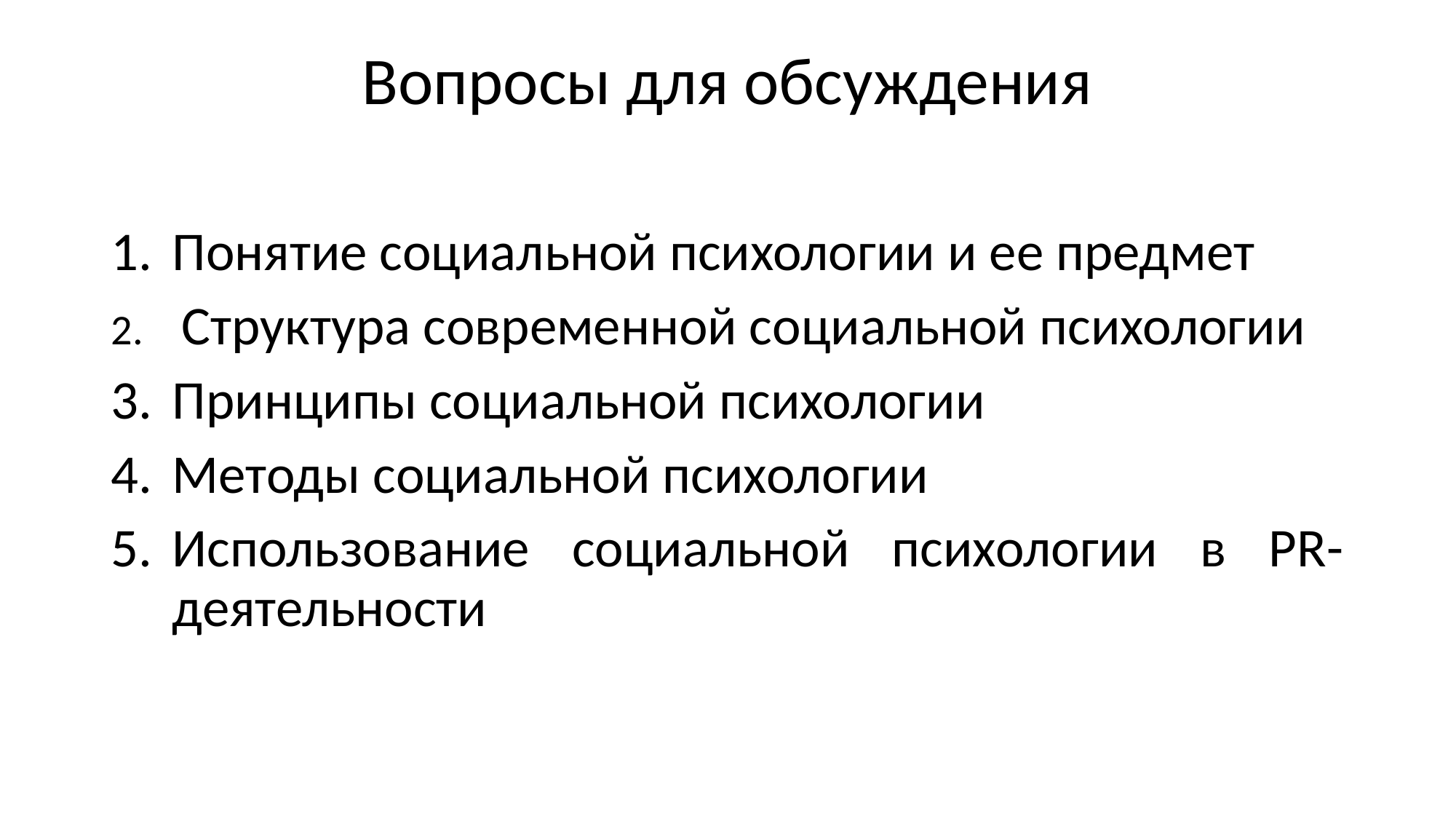

# Вопросы для обсуждения
Понятие социальной психологии и ее предмет
 Структура современной социальной психологии
Принципы социальной психологии
Методы социальной психологии
Использование социальной психологии в PR-деятельности